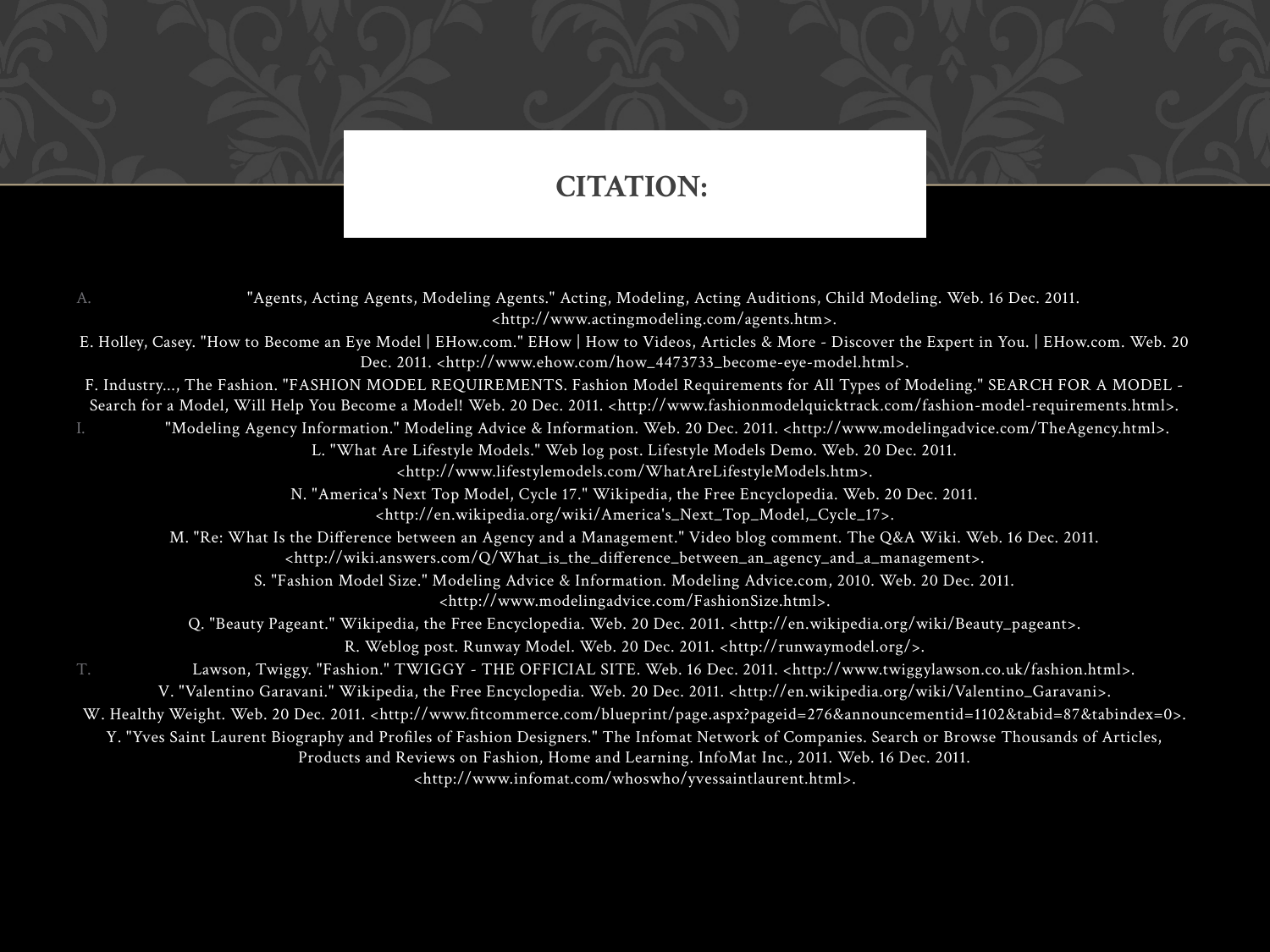

# Citation:
"Agents, Acting Agents, Modeling Agents." Acting, Modeling, Acting Auditions, Child Modeling. Web. 16 Dec. 2011. <http://www.actingmodeling.com/agents.htm>.
E. Holley, Casey. "How to Become an Eye Model | EHow.com." EHow | How to Videos, Articles & More - Discover the Expert in You. | EHow.com. Web. 20 Dec. 2011. <http://www.ehow.com/how_4473733_become-eye-model.html>.
F. Industry..., The Fashion. "FASHION MODEL REQUIREMENTS. Fashion Model Requirements for All Types of Modeling." SEARCH FOR A MODEL - Search for a Model, Will Help You Become a Model! Web. 20 Dec. 2011. <http://www.fashionmodelquicktrack.com/fashion-model-requirements.html>.
"Modeling Agency Information." Modeling Advice & Information. Web. 20 Dec. 2011. <http://www.modelingadvice.com/TheAgency.html>.
L. "What Are Lifestyle Models." Web log post. Lifestyle Models Demo. Web. 20 Dec. 2011. <http://www.lifestylemodels.com/WhatAreLifestyleModels.htm>.
N. "America's Next Top Model, Cycle 17." Wikipedia, the Free Encyclopedia. Web. 20 Dec. 2011. <http://en.wikipedia.org/wiki/America's_Next_Top_Model,_Cycle_17>.
M. "Re: What Is the Difference between an Agency and a Management." Video blog comment. The Q&A Wiki. Web. 16 Dec. 2011. <http://wiki.answers.com/Q/What_is_the_difference_between_an_agency_and_a_management>.
S. "Fashion Model Size." Modeling Advice & Information. Modeling Advice.com, 2010. Web. 20 Dec. 2011. <http://www.modelingadvice.com/FashionSize.html>.
Q. "Beauty Pageant." Wikipedia, the Free Encyclopedia. Web. 20 Dec. 2011. <http://en.wikipedia.org/wiki/Beauty_pageant>.
R. Weblog post. Runway Model. Web. 20 Dec. 2011. <http://runwaymodel.org/>.
Lawson, Twiggy. "Fashion." TWIGGY - THE OFFICIAL SITE. Web. 16 Dec. 2011. <http://www.twiggylawson.co.uk/fashion.html>.
V. "Valentino Garavani." Wikipedia, the Free Encyclopedia. Web. 20 Dec. 2011. <http://en.wikipedia.org/wiki/Valentino_Garavani>.
W. Healthy Weight. Web. 20 Dec. 2011. <http://www.fitcommerce.com/blueprint/page.aspx?pageid=276&announcementid=1102&tabid=87&tabindex=0>.
Y. "Yves Saint Laurent Biography and Profiles of Fashion Designers." The Infomat Network of Companies. Search or Browse Thousands of Articles, Products and Reviews on Fashion, Home and Learning. InfoMat Inc., 2011. Web. 16 Dec. 2011. <http://www.infomat.com/whoswho/yvessaintlaurent.html>.